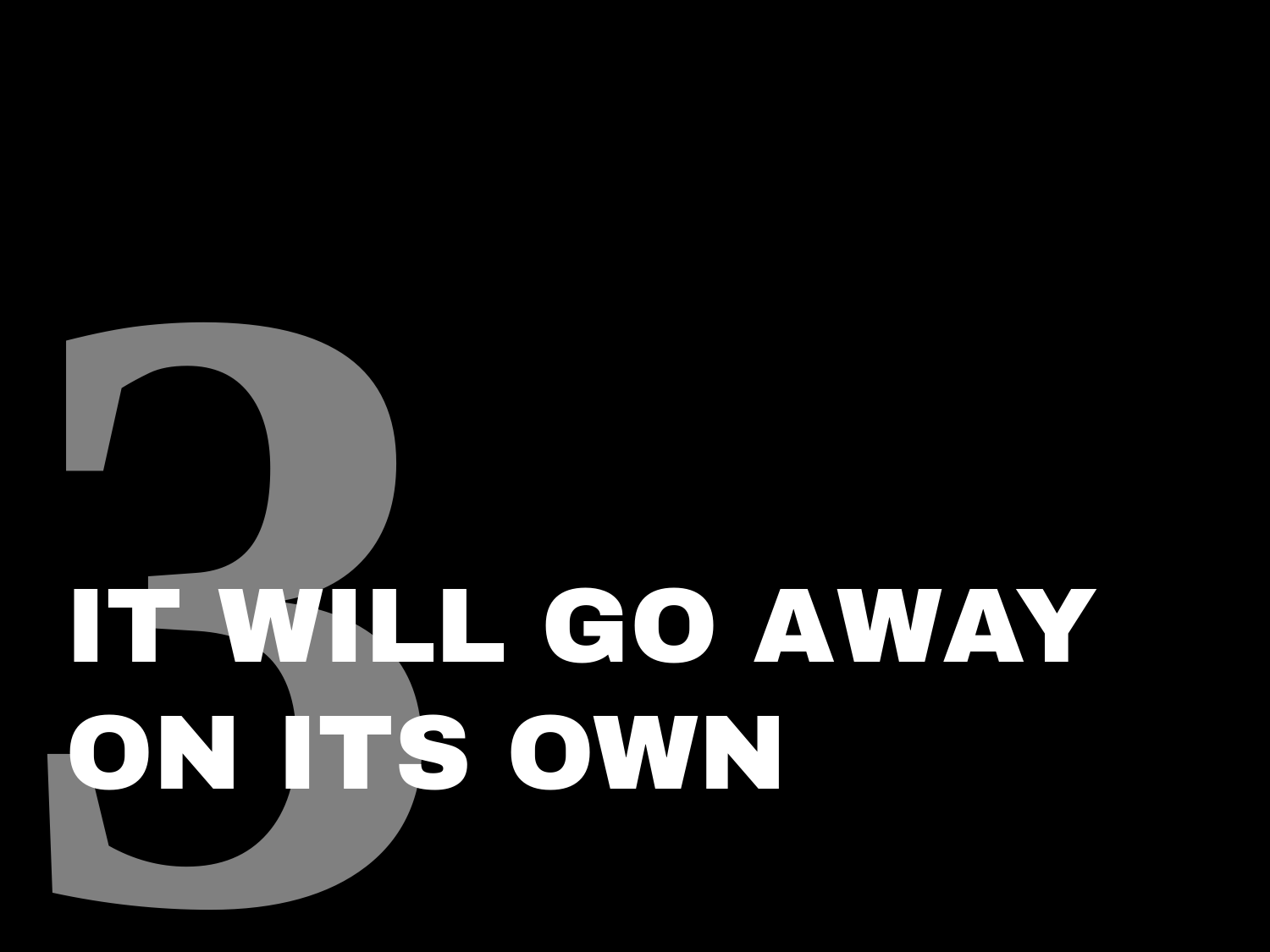

3
IT WILL GO AWAY ON ITS OWN